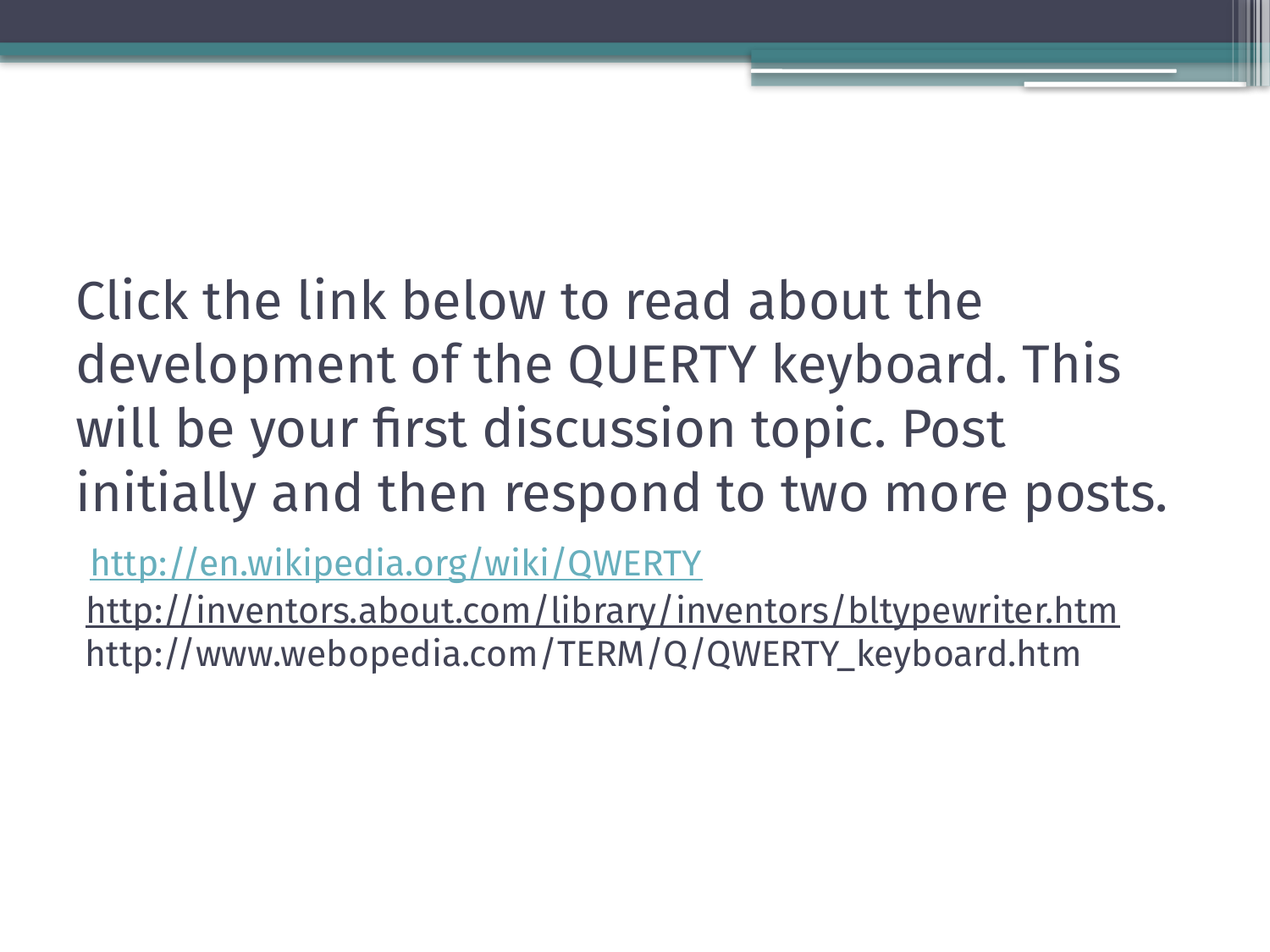

# Click the link below to read about the development of the QUERTY keyboard. This will be your first discussion topic. Post initially and then respond to two more posts. http://en.wikipedia.org/wiki/QWERTY http://inventors.about.com/library/inventors/bltypewriter.htm http://www.webopedia.com/TERM/Q/QWERTY_keyboard.htm